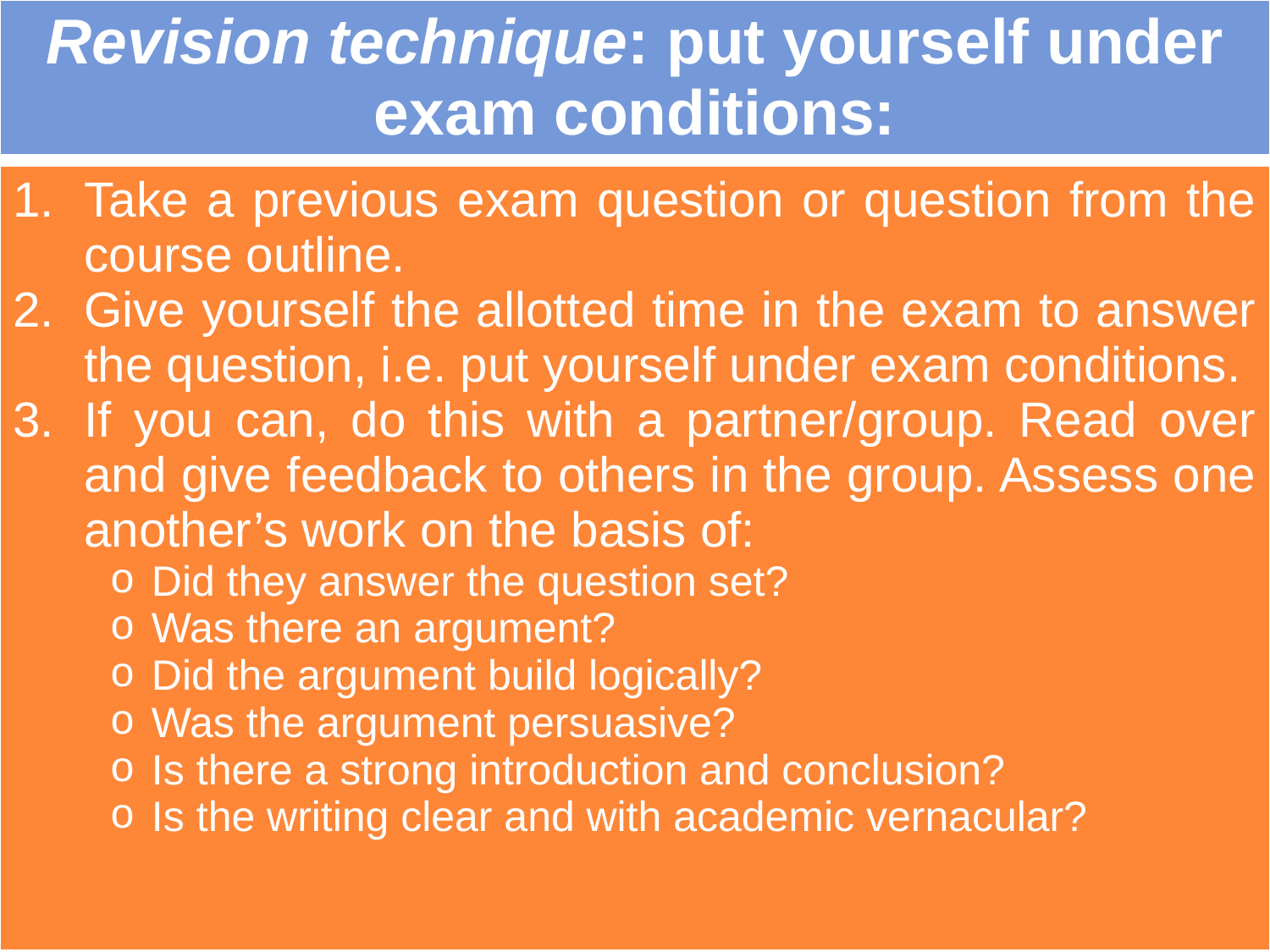

| Revision technique: put yourself under exam conditions: |
| --- |
| Take a previous exam question or question from the course outline. Give yourself the allotted time in the exam to answer the question, i.e. put yourself under exam conditions. If you can, do this with a partner/group. Read over and give feedback to others in the group. Assess one another’s work on the basis of: Did they answer the question set? Was there an argument? Did the argument build logically? Was the argument persuasive? Is there a strong introduction and conclusion? Is the writing clear and with academic vernacular? |
| --- |
5